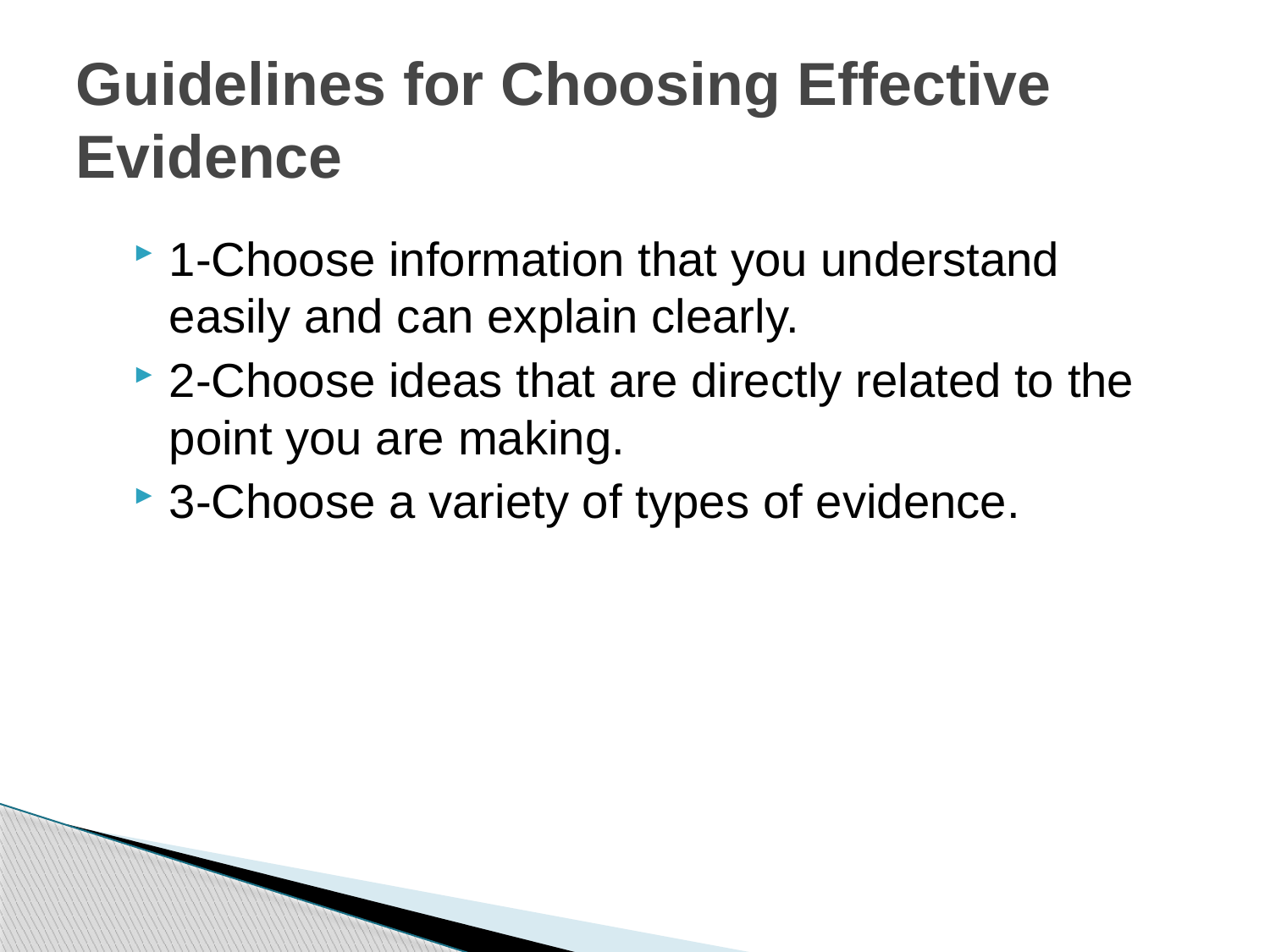

# Guidelines for Choosing Effective Evidence
1-Choose information that you understand easily and can explain clearly.
2-Choose ideas that are directly related to the point you are making.
3-Choose a variety of types of evidence.